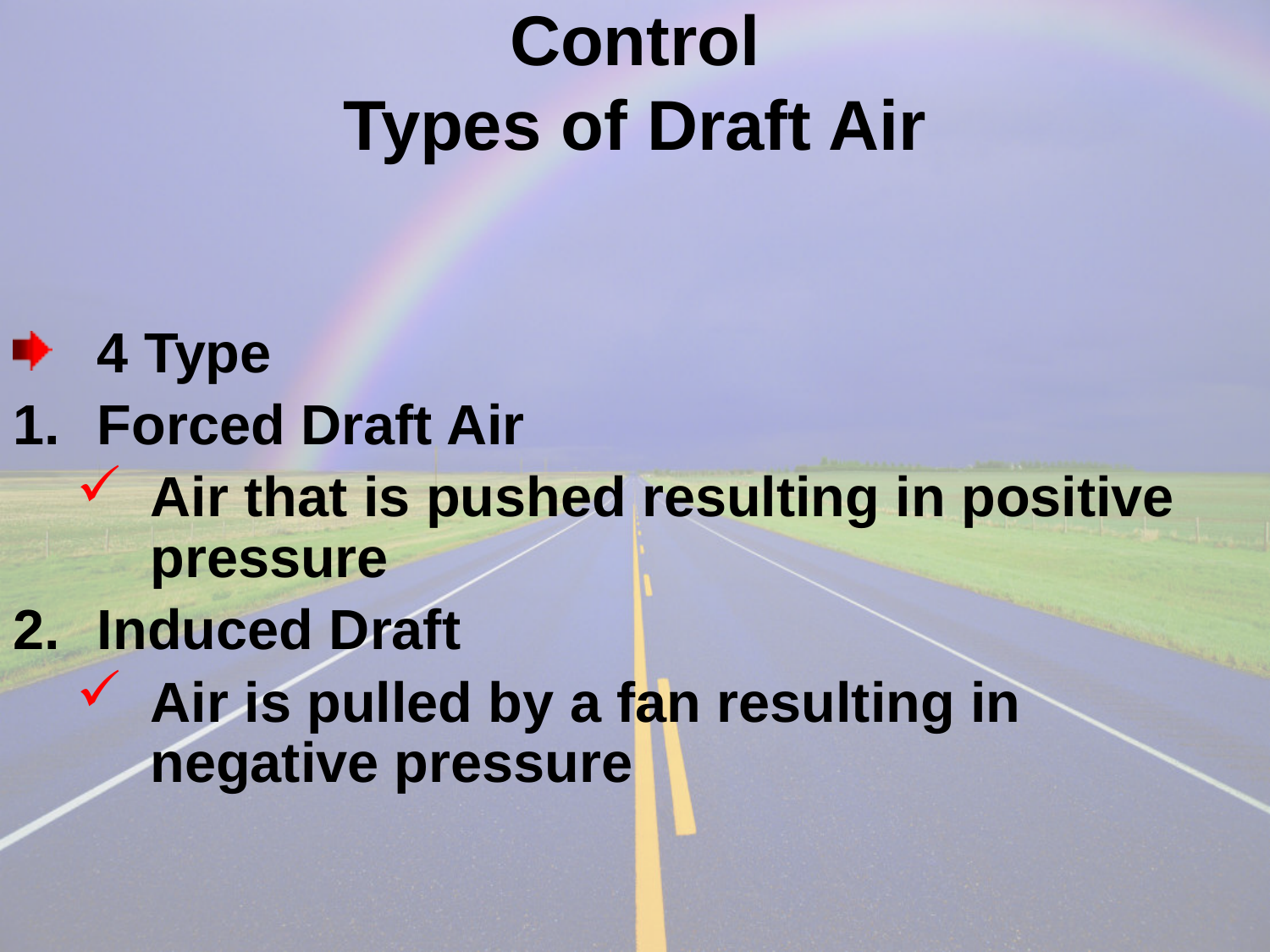

# Control Types of Draft Air
4 Type
Forced Draft Air
Air that is pushed resulting in positive pressure
Induced Draft
Air is pulled by a fan resulting in negative pressure